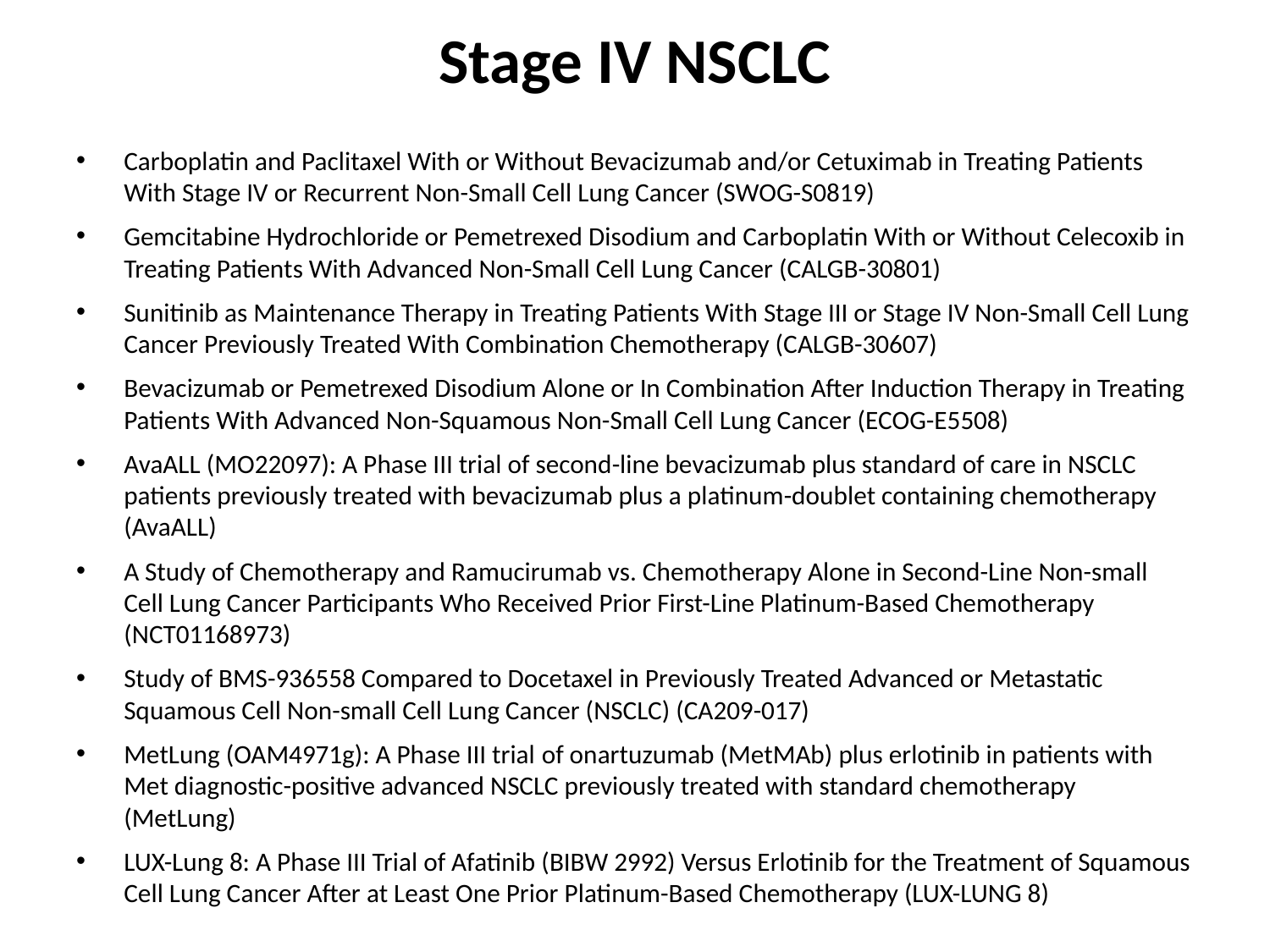

# Stage IV NSCLC
Carboplatin and Paclitaxel With or Without Bevacizumab and/or Cetuximab in Treating Patients With Stage IV or Recurrent Non-Small Cell Lung Cancer (SWOG-S0819)
Gemcitabine Hydrochloride or Pemetrexed Disodium and Carboplatin With or Without Celecoxib in Treating Patients With Advanced Non-Small Cell Lung Cancer (CALGB-30801)
Sunitinib as Maintenance Therapy in Treating Patients With Stage III or Stage IV Non-Small Cell Lung Cancer Previously Treated With Combination Chemotherapy (CALGB-30607)
Bevacizumab or Pemetrexed Disodium Alone or In Combination After Induction Therapy in Treating Patients With Advanced Non-Squamous Non-Small Cell Lung Cancer (ECOG-E5508)
AvaALL (MO22097): A Phase III trial of second-line bevacizumab plus standard of care in NSCLC patients previously treated with bevacizumab plus a platinum-doublet containing chemotherapy (AvaALL)
A Study of Chemotherapy and Ramucirumab vs. Chemotherapy Alone in Second-Line Non-small Cell Lung Cancer Participants Who Received Prior First-Line Platinum-Based Chemotherapy (NCT01168973)
Study of BMS-936558 Compared to Docetaxel in Previously Treated Advanced or Metastatic Squamous Cell Non-small Cell Lung Cancer (NSCLC) (CA209-017)
MetLung (OAM4971g): A Phase III trial of onartuzumab (MetMAb) plus erlotinib in patients with Met diagnostic-positive advanced NSCLC previously treated with standard chemotherapy (MetLung)
LUX-Lung 8: A Phase III Trial of Afatinib (BIBW 2992) Versus Erlotinib for the Treatment of Squamous Cell Lung Cancer After at Least One Prior Platinum-Based Chemotherapy (LUX-LUNG 8)